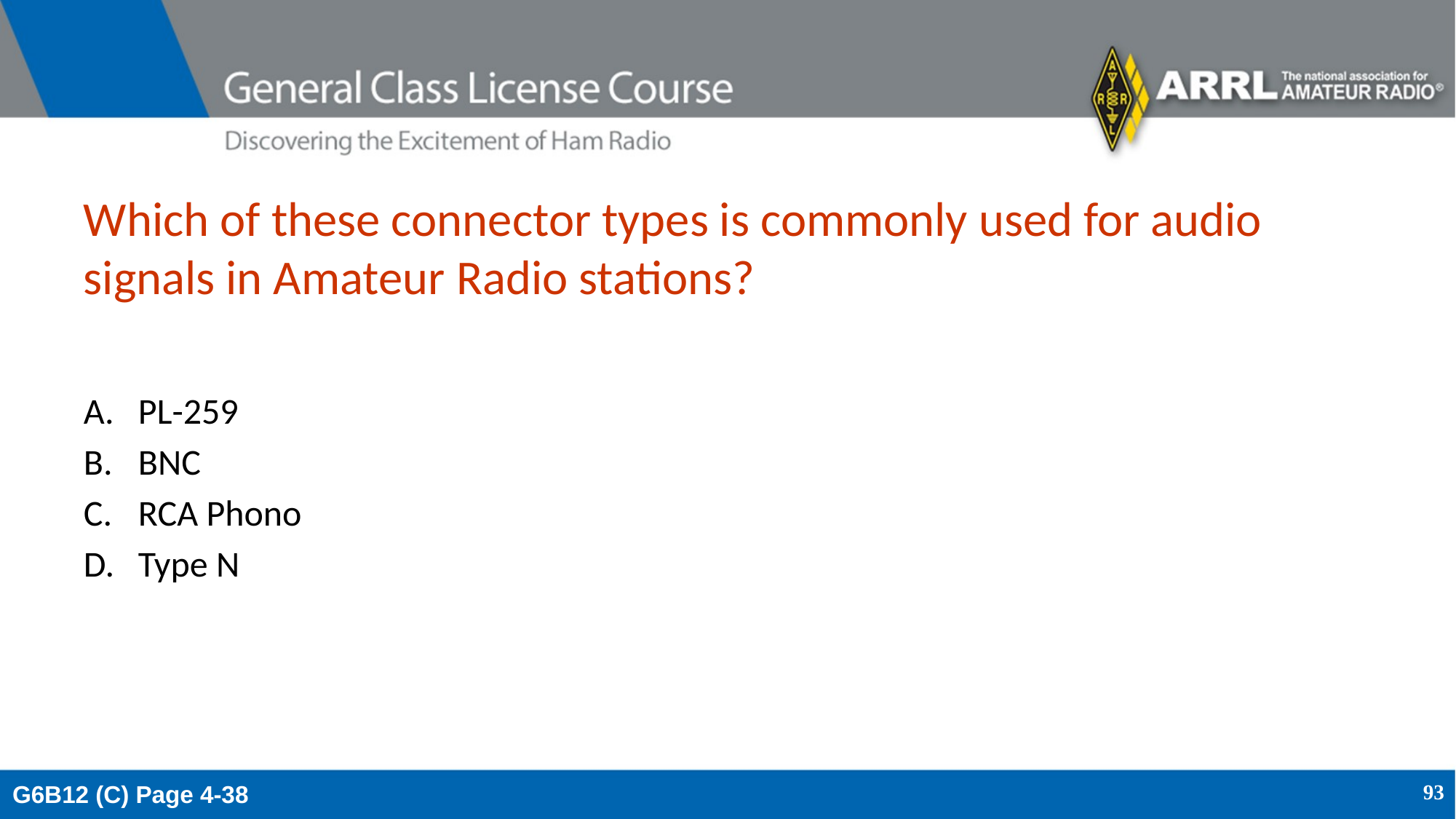

# Which of these connector types is commonly used for audio signals in Amateur Radio stations?
PL-259
BNC
RCA Phono
Type N
G6B12 (C) Page 4-38
93